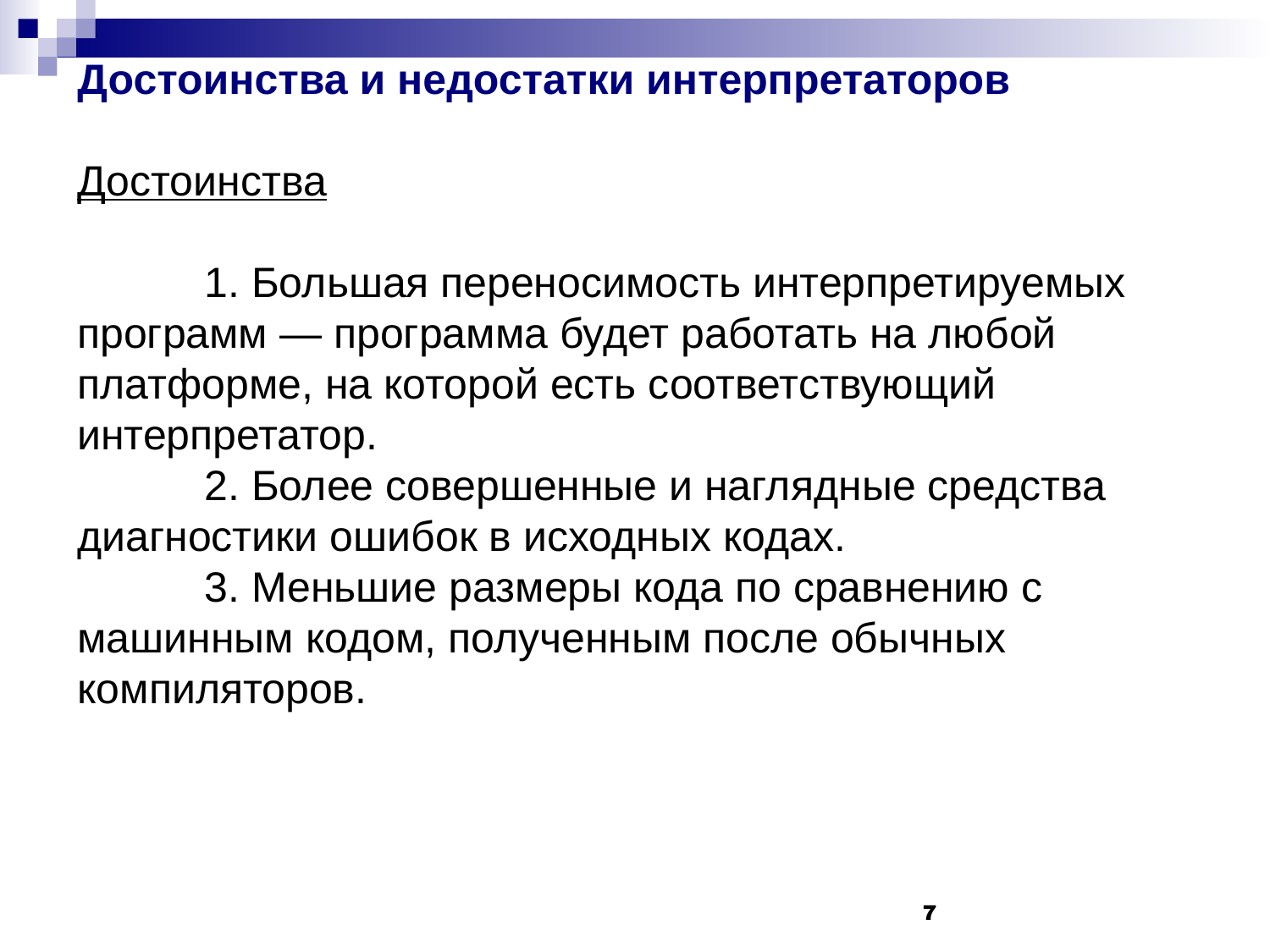

Достоинства и недостатки интерпретаторов

Достоинства

	1. Большая переносимость интерпретируемых программ — программа будет работать на любой платформе, на которой есть соответствующий интерпретатор.
	2. Более совершенные и наглядные средства диагностики ошибок в исходных кодах.
	3. Меньшие размеры кода по сравнению с машинным кодом, полученным после обычных компиляторов.
7